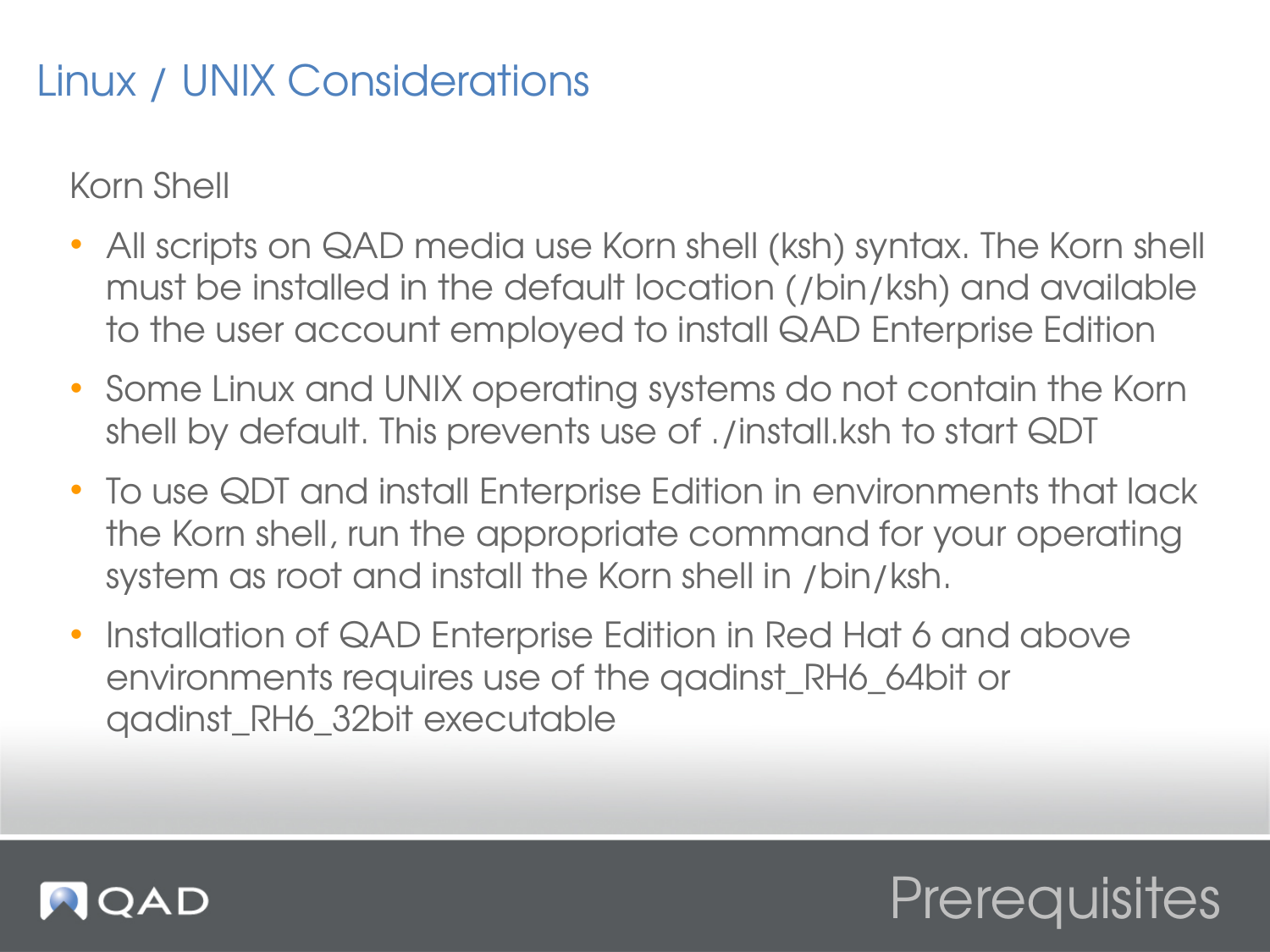

Linux / UNIX Considerations
Korn Shell
All scripts on QAD media use Korn shell (ksh) syntax. The Korn shell must be installed in the default location (/bin/ksh) and available to the user account employed to install QAD Enterprise Edition
Some Linux and UNIX operating systems do not contain the Korn shell by default. This prevents use of ./install.ksh to start QDT
To use QDT and install Enterprise Edition in environments that lack the Korn shell, run the appropriate command for your operating system as root and install the Korn shell in /bin/ksh.
Installation of QAD Enterprise Edition in Red Hat 6 and above environments requires use of the qadinst_RH6_64bit or qadinst_RH6_32bit executable

# Prerequisites